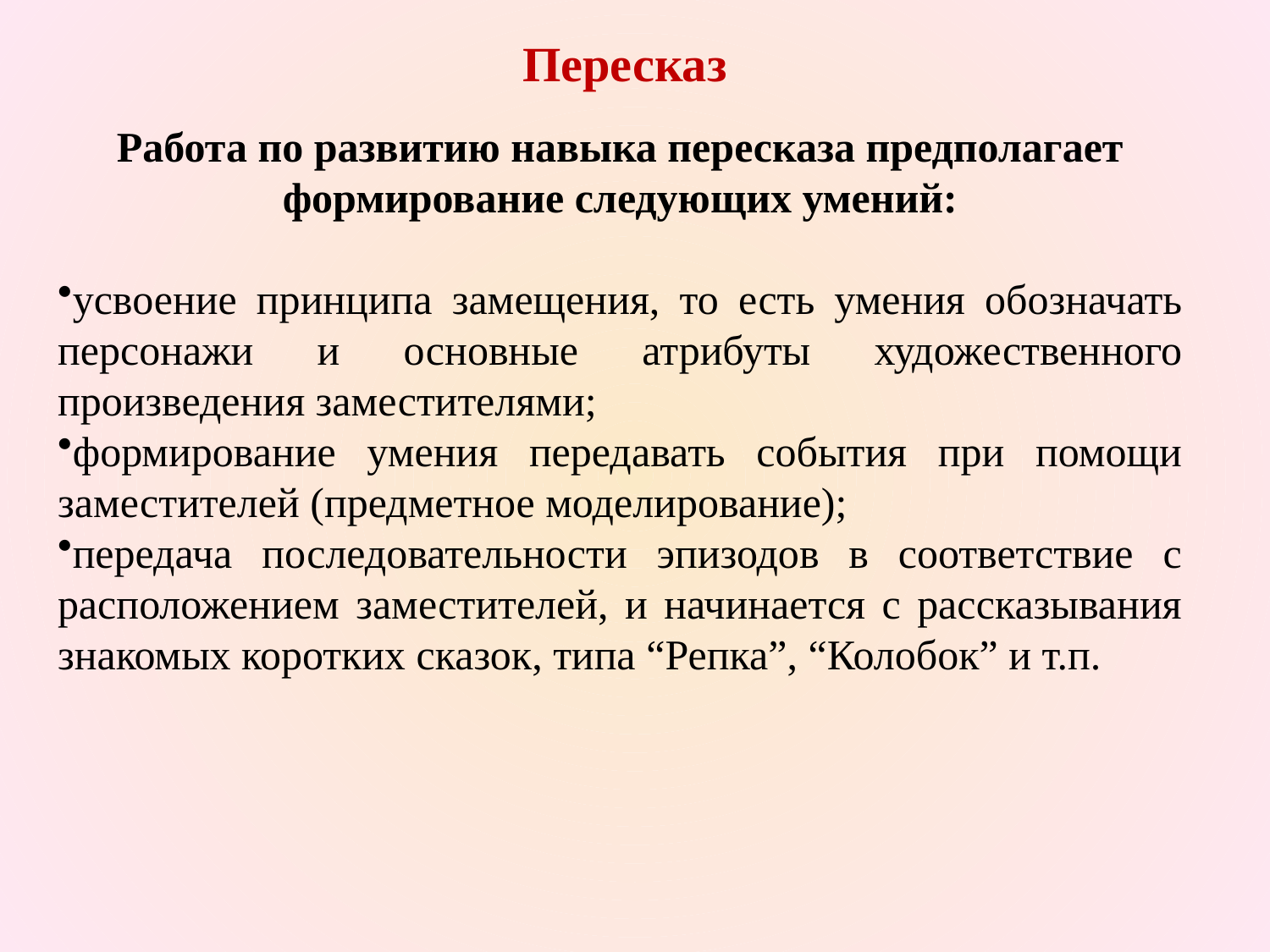

Пересказ

Работа по развитию навыка пересказа предполагает формирование следующих умений:

усвоение принципа замещения, то есть умения обозначать персонажи и основные атрибуты художественного произведения заместителями;
формирование умения передавать события при помощи заместителей (предметное моделирование);
передача последовательности эпизодов в соответствие с расположением заместителей, и начинается с рассказывания знакомых коротких сказок, типа “Репка”, “Колобок” и т.п.